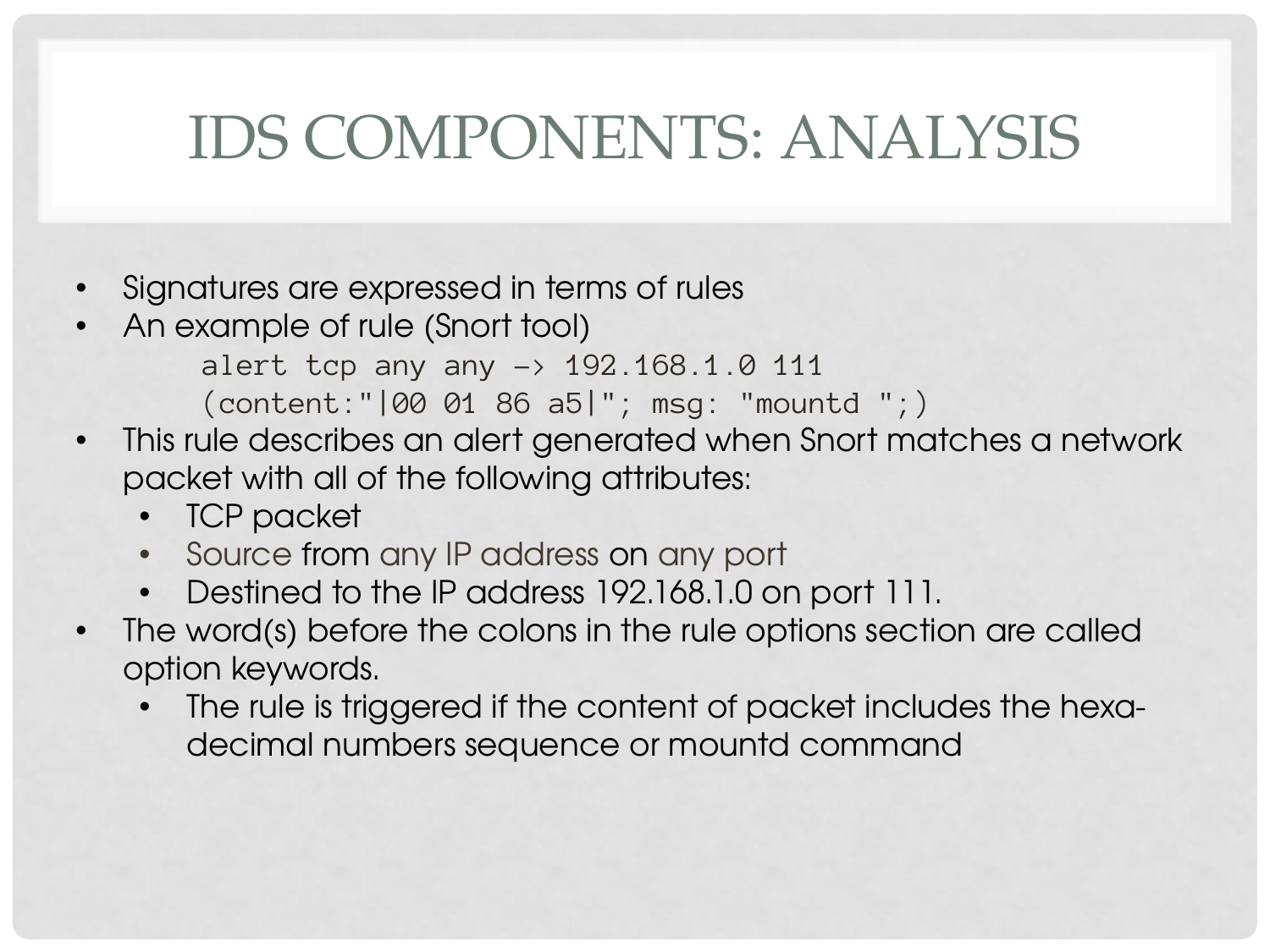

# IDS Components: Analysis
Signatures are expressed in terms of rules
An example of rule (Snort tool)
	alert tcp any any -> 192.168.1.0 111
	(content:"|00 01 86 a5|"; msg: "mountd ";)
This rule describes an alert generated when Snort matches a network packet with all of the following attributes:
TCP packet
Source from any IP address on any port
Destined to the IP address 192.168.1.0 on port 111.
The word(s) before the colons in the rule options section are called option keywords.
The rule is triggered if the content of packet includes the hexa-decimal numbers sequence or mountd command